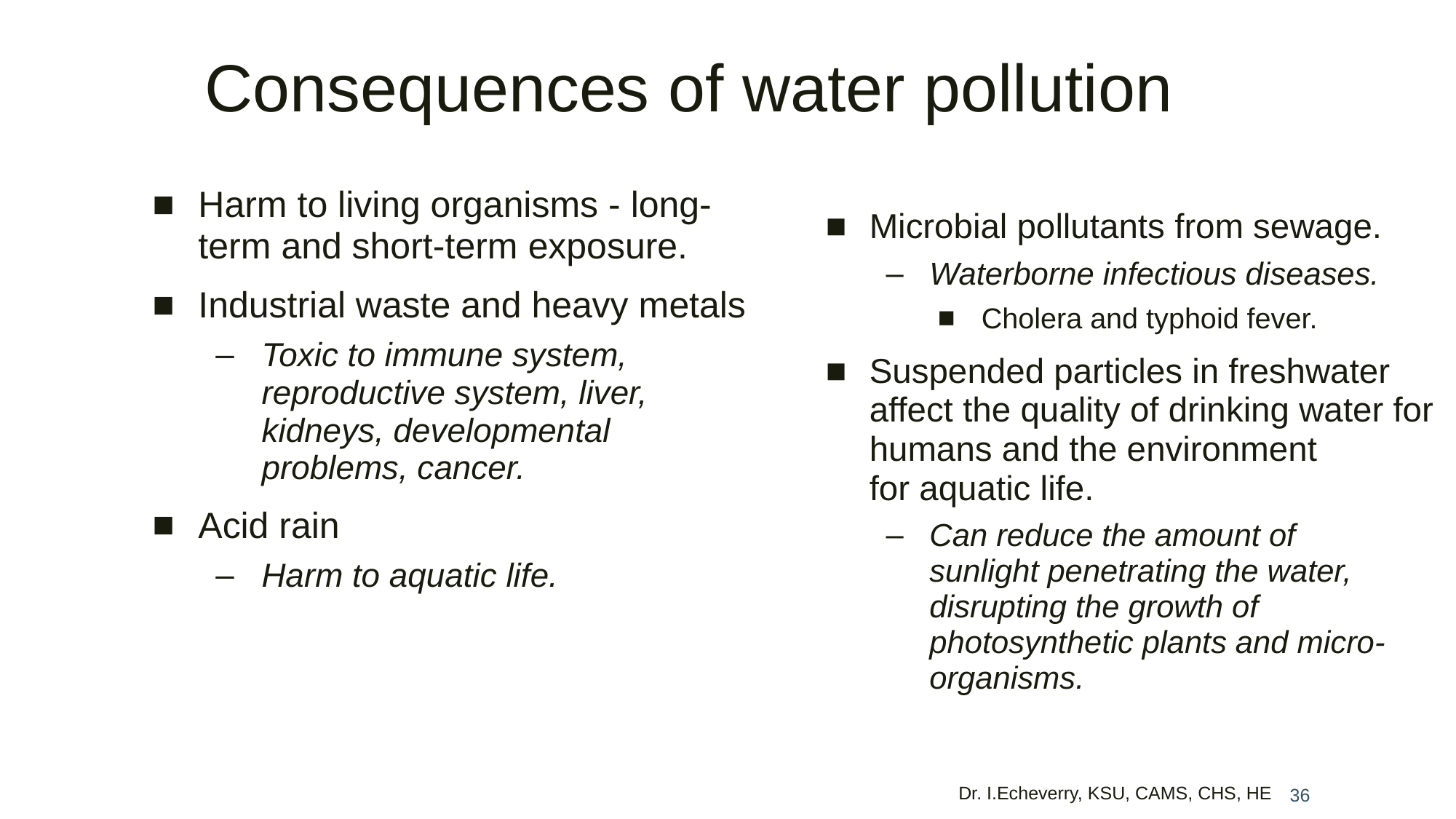

# Consequences of water pollution
Harm to living organisms - long-term and short-term exposure.
Industrial waste and heavy metals
Toxic to immune system, reproductive system, liver, kidneys, developmental problems, cancer.
Acid rain
Harm to aquatic life.

Microbial pollutants from sewage.
Waterborne infectious diseases.
Cholera and typhoid fever.
Suspended particles in freshwater affect the quality of drinking water for humans and the environment for aquatic life.
Can reduce the amount of sunlight penetrating the water, disrupting the growth of photosynthetic plants and micro-organisms.

Dr. I.Echeverry, KSU, CAMS, CHS, HE
36